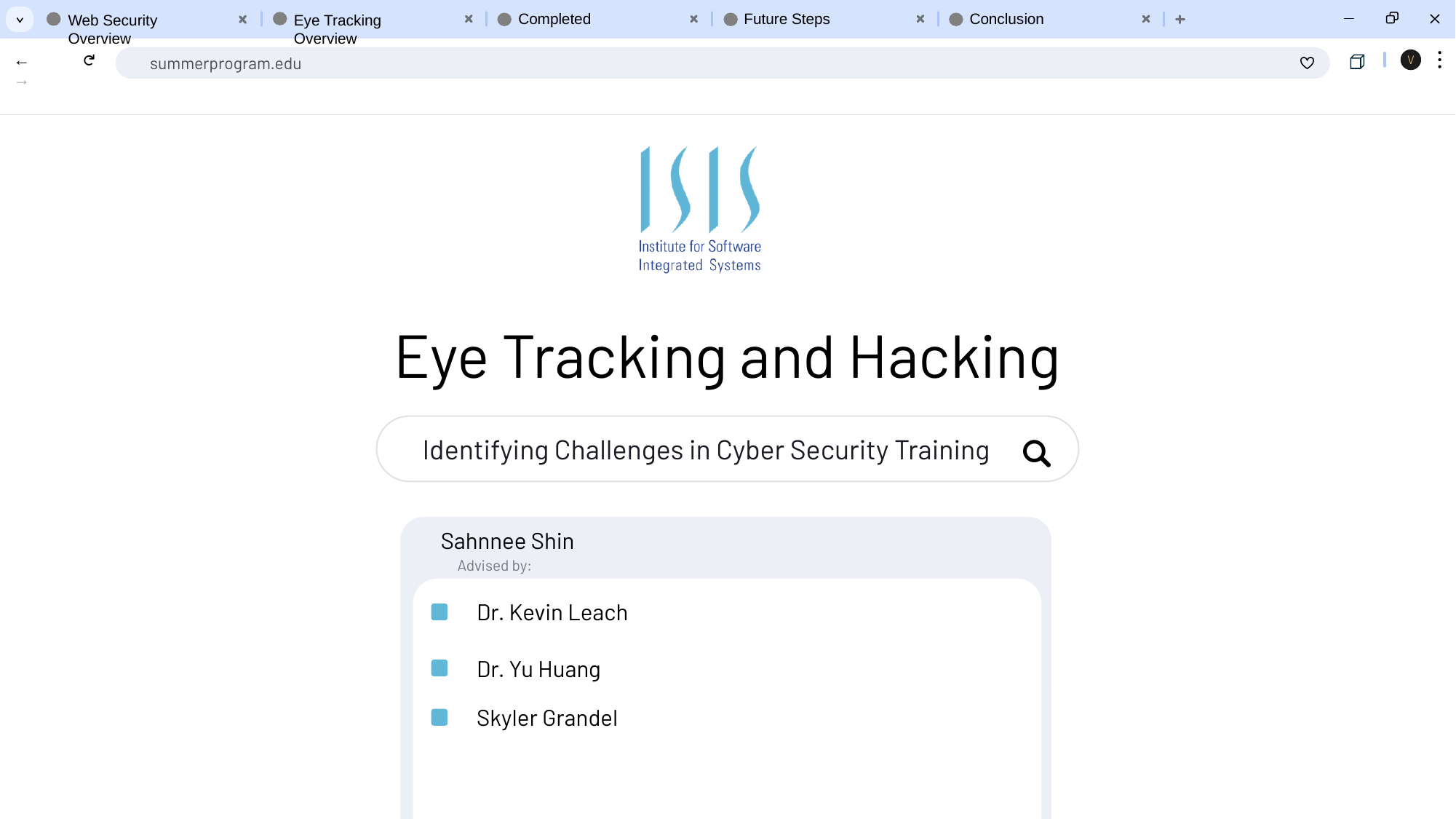

summerprogram.edu
# Eye Tracking and Hacking
Identifying Challenges in Cyber Security Training
Sahnnee Shin
Advised by:
Dr. Kevin Leach
Dr. Yu Huang
Skyler Grandel